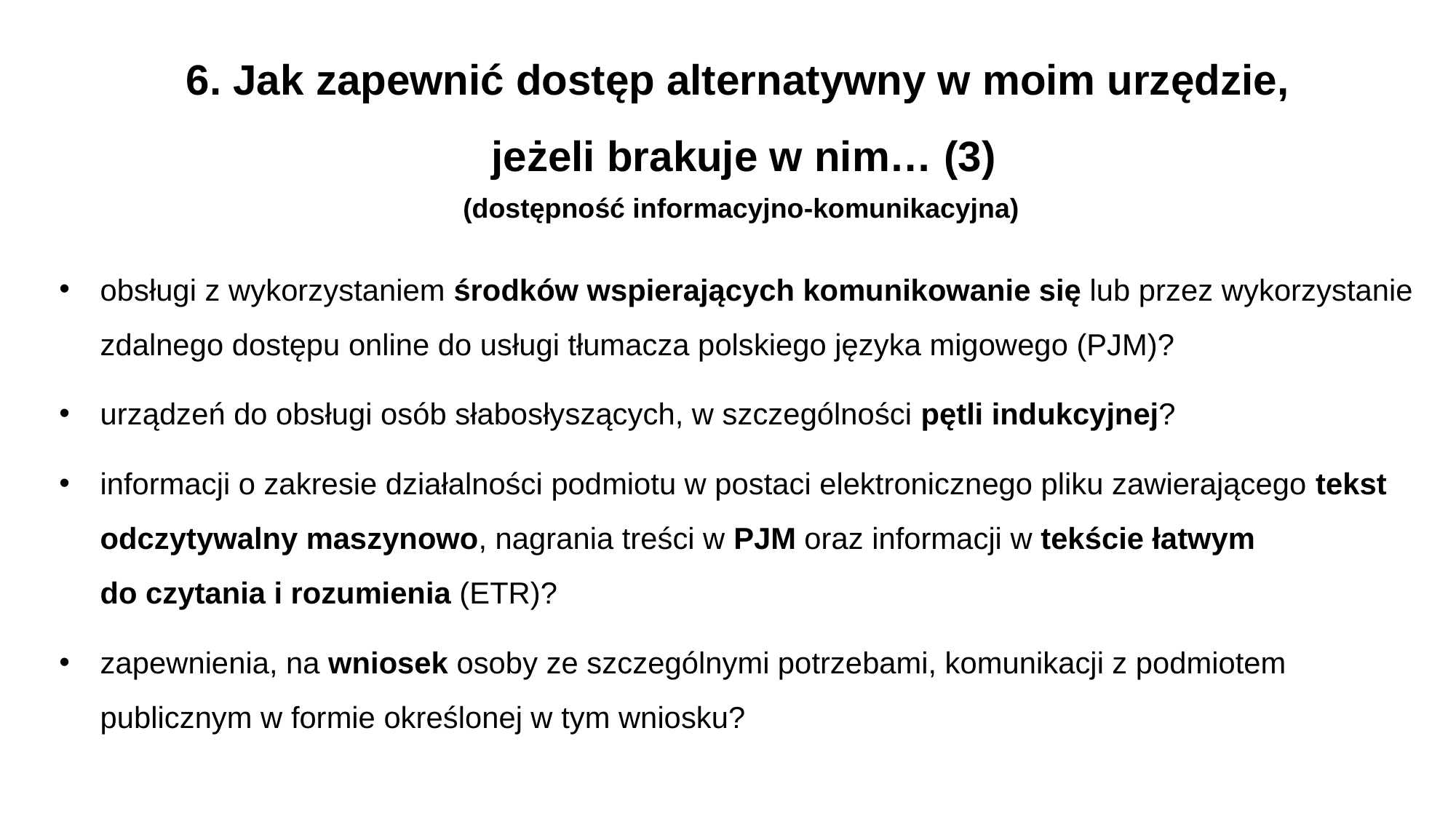

6. Jak zapewnić dostęp alternatywny w moim urzędzie,
jeżeli brakuje w nim… (3)
(dostępność informacyjno-komunikacyjna)
obsługi z wykorzystaniem środków wspierających komunikowanie się lub przez wykorzystanie zdalnego dostępu online do usługi tłumacza polskiego języka migowego (PJM)?
urządzeń do obsługi osób słabosłyszących, w szczególności pętli indukcyjnej?
informacji o zakresie działalności podmiotu w postaci elektronicznego pliku zawierającego tekst odczytywalny maszynowo, nagrania treści w PJM oraz informacji w tekście łatwym
do czytania i rozumienia (ETR)?
zapewnienia, na wniosek osoby ze szczególnymi potrzebami, komunikacji z podmiotem publicznym w formie określonej w tym wniosku?